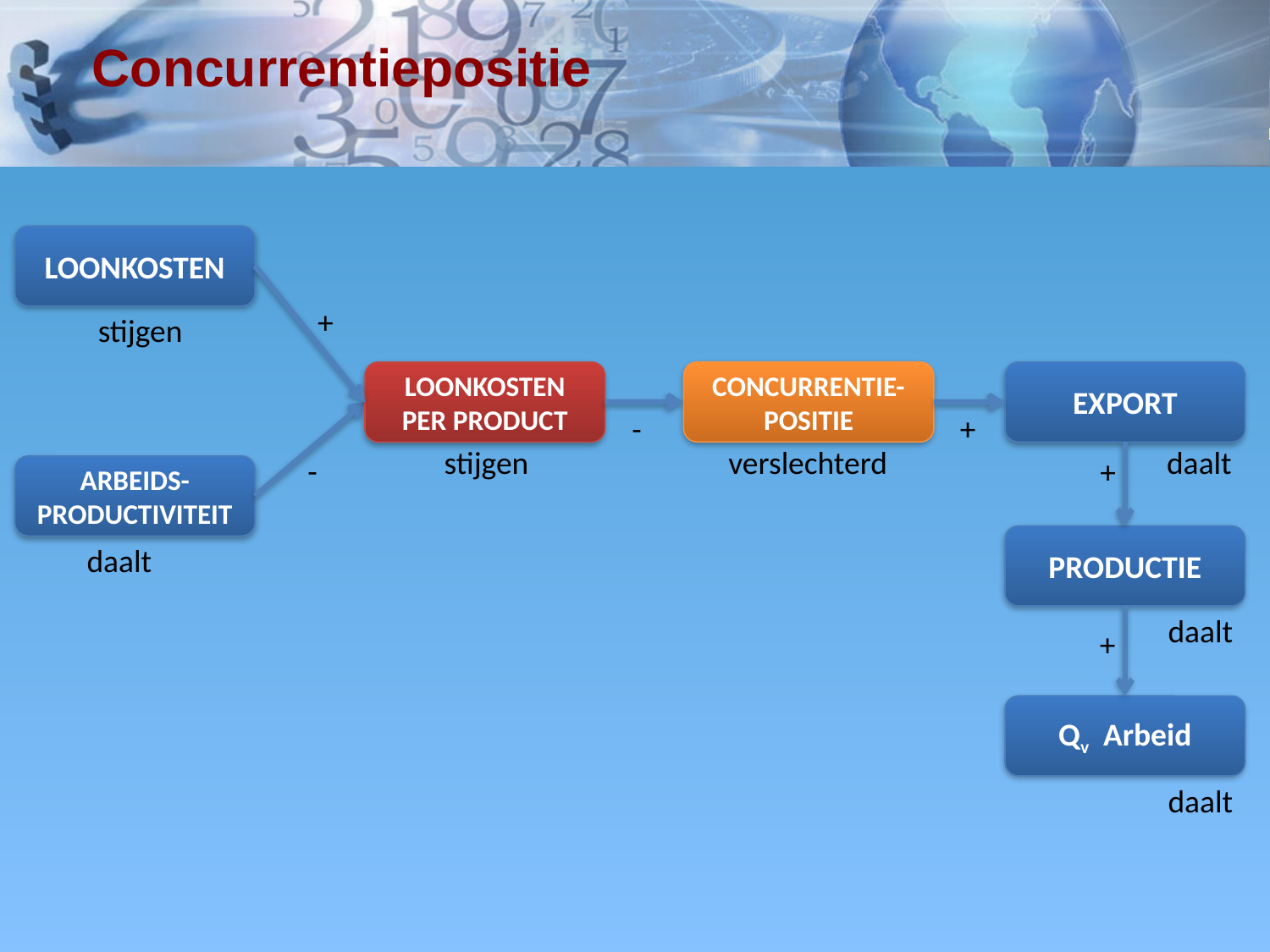

# Concurrentiepositie
LOONKOSTEN
+
stijgen
CONCURRENTIE-POSITIE
LOONKOSTEN
PER PRODUCT
-
stijgen
EXPORT
-
ARBEIDS-PRODUCTIVITEIT
daalt
+
verslechterd
daalt
+
PRODUCTIE
daalt
+
Qv  Arbeid
daalt